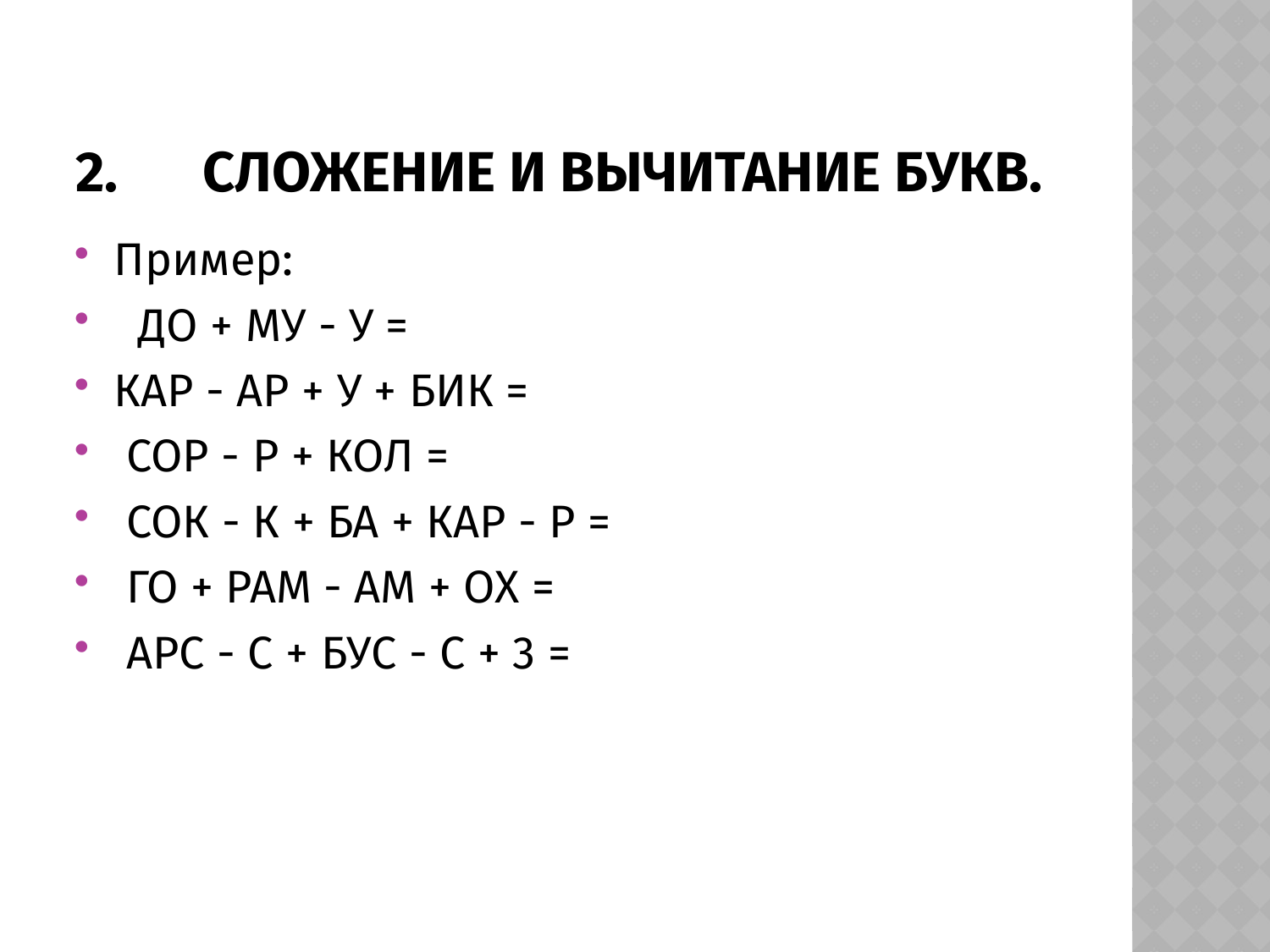

# 2.	Сложение и вычитание букв.
Пример:
  ДО + МУ - У =
КАР - АР + У + БИК =
 СОР - Р + КОЛ =
 СОК - К + БА + КАР - Р =
 ГО + РАМ - AM + ОХ =
 АРС - С + БУС - С + 3 =